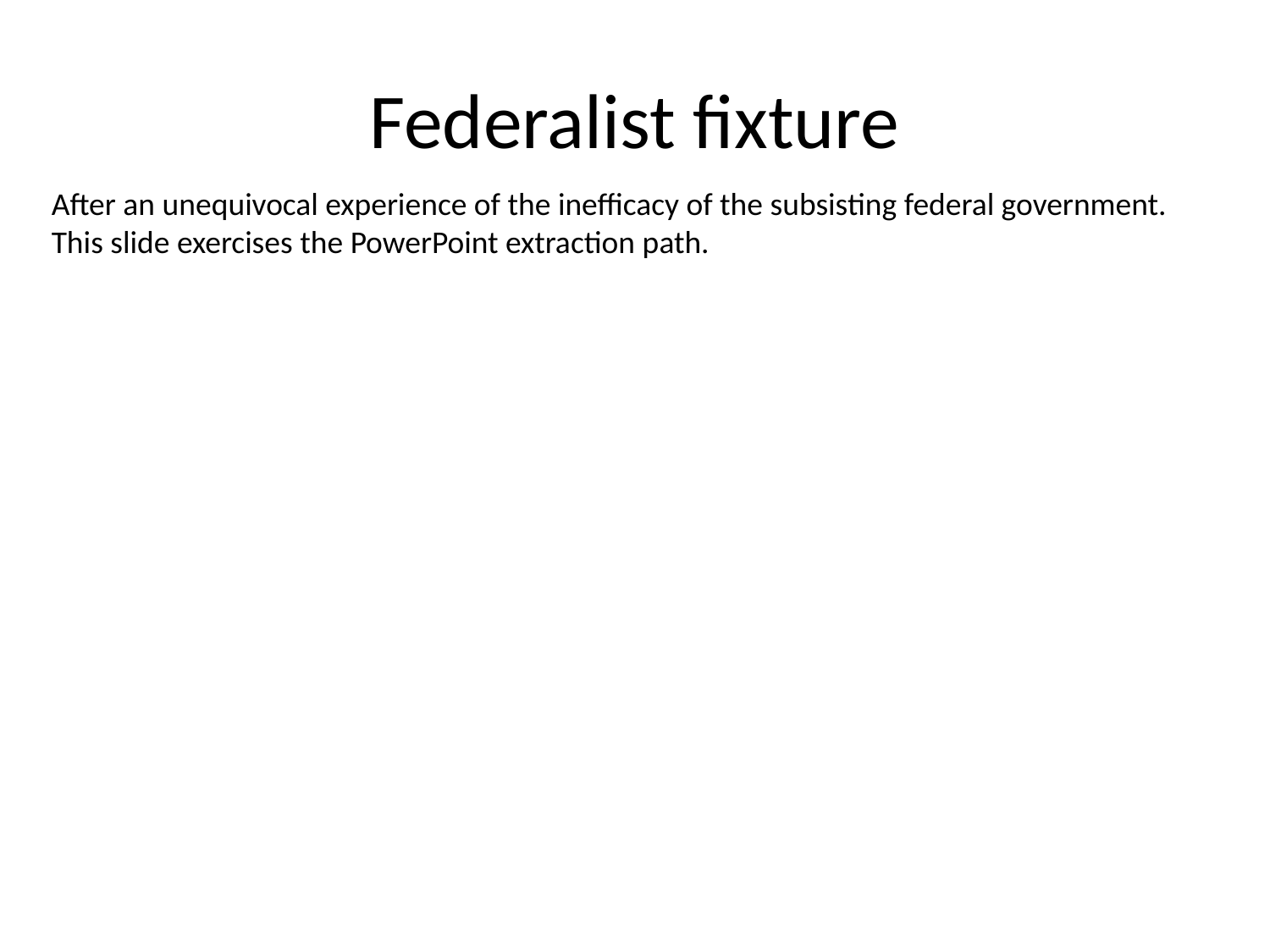

# Federalist fixture
After an unequivocal experience of the inefficacy of the subsisting federal government.
This slide exercises the PowerPoint extraction path.